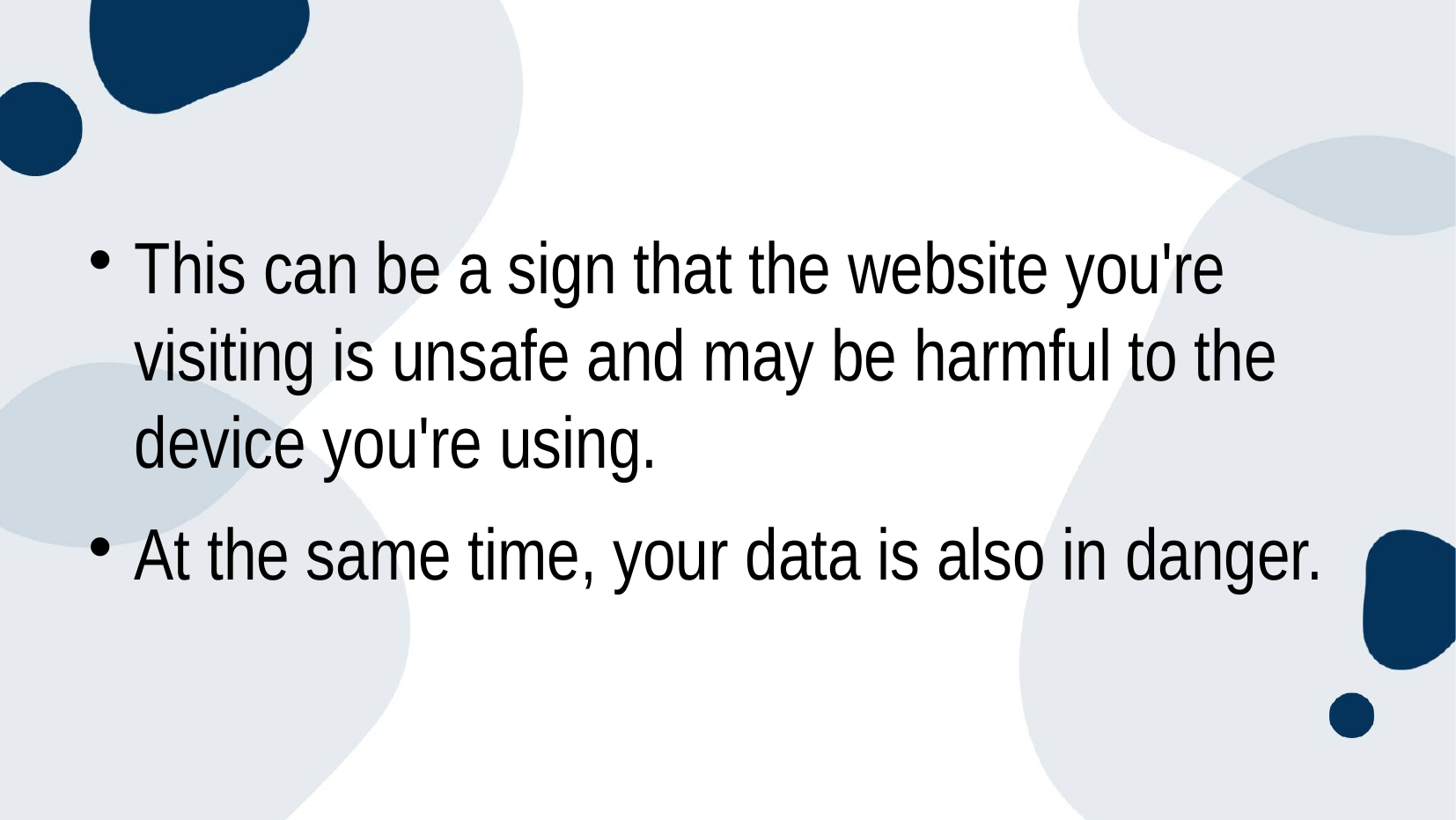

#
This can be a sign that the website you're visiting is unsafe and may be harmful to the device you're using.
At the same time, your data is also in danger.